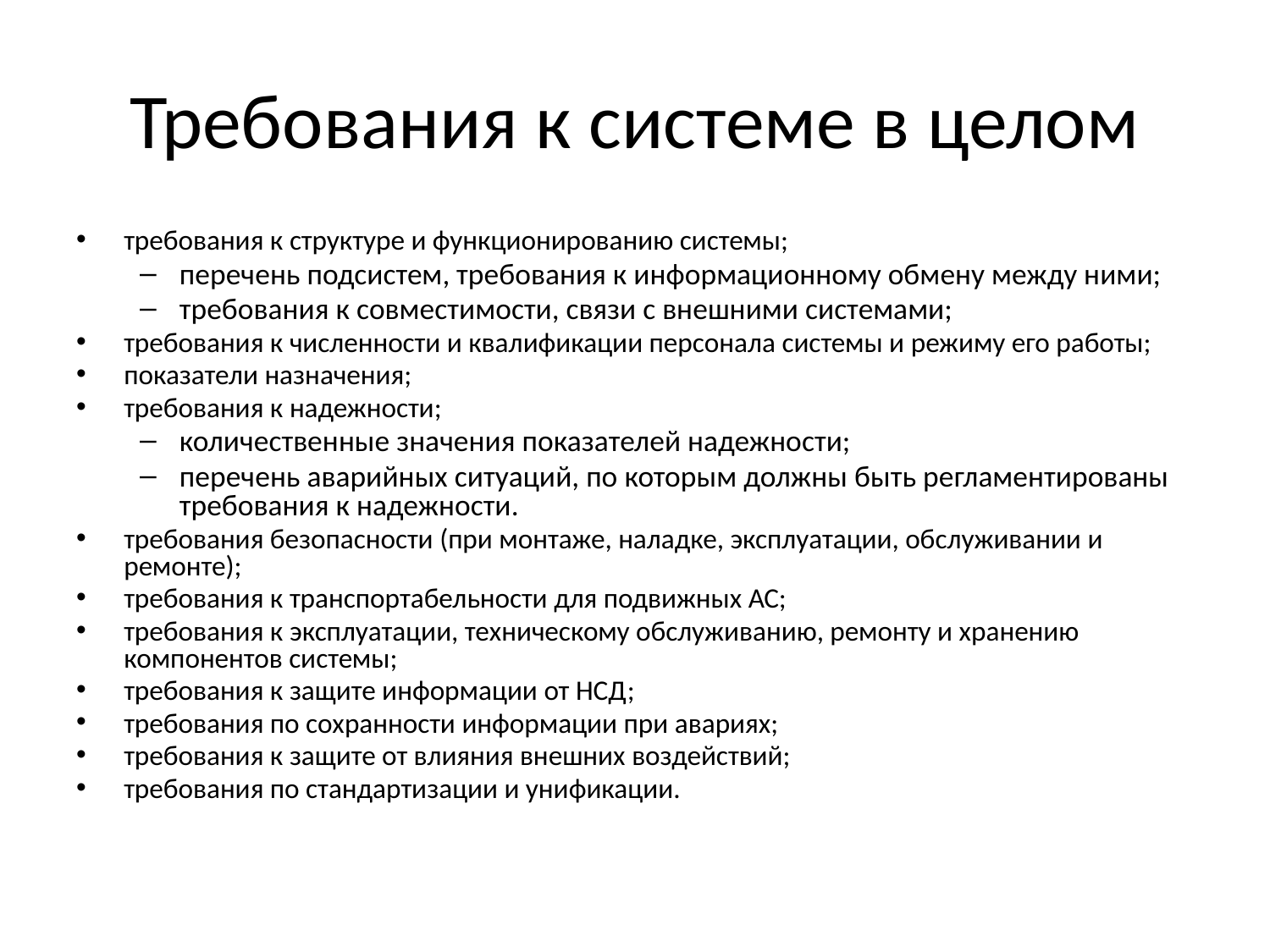

# Требования к системе в целом
требования к структуре и функционированию системы;
перечень подсистем, требования к информационному обмену между ними;
требования к совместимости, связи с внешними системами;
требования к численности и квалификации персонала системы и режиму его работы;
показатели назначения;
требования к надежности;
количественные значения показателей надежности;
перечень аварийных ситуаций, по которым должны быть регламентированы требования к надежности.
требования безопасности (при монтаже, наладке, эксплуатации, обслуживании и ремонте);
требования к транспортабельности для подвижных АС;
требования к эксплуатации, техническому обслуживанию, ремонту и хранению компонентов системы;
требования к защите информации от НСД;
требования по сохранности информации при авариях;
требования к защите от влияния внешних воздействий;
требования по стандартизации и унификации.